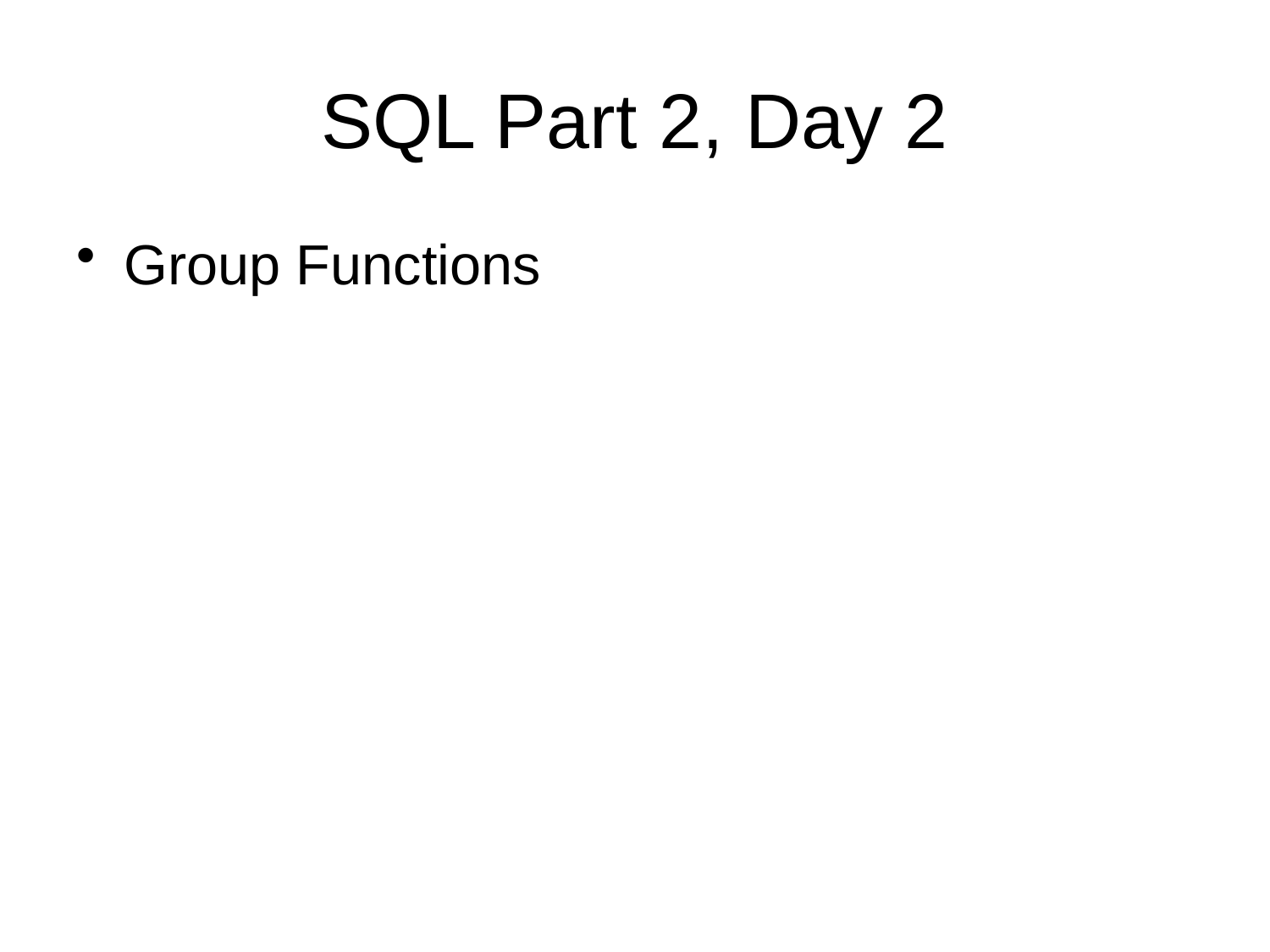

# SQL Part 2, Day 2
Group Functions